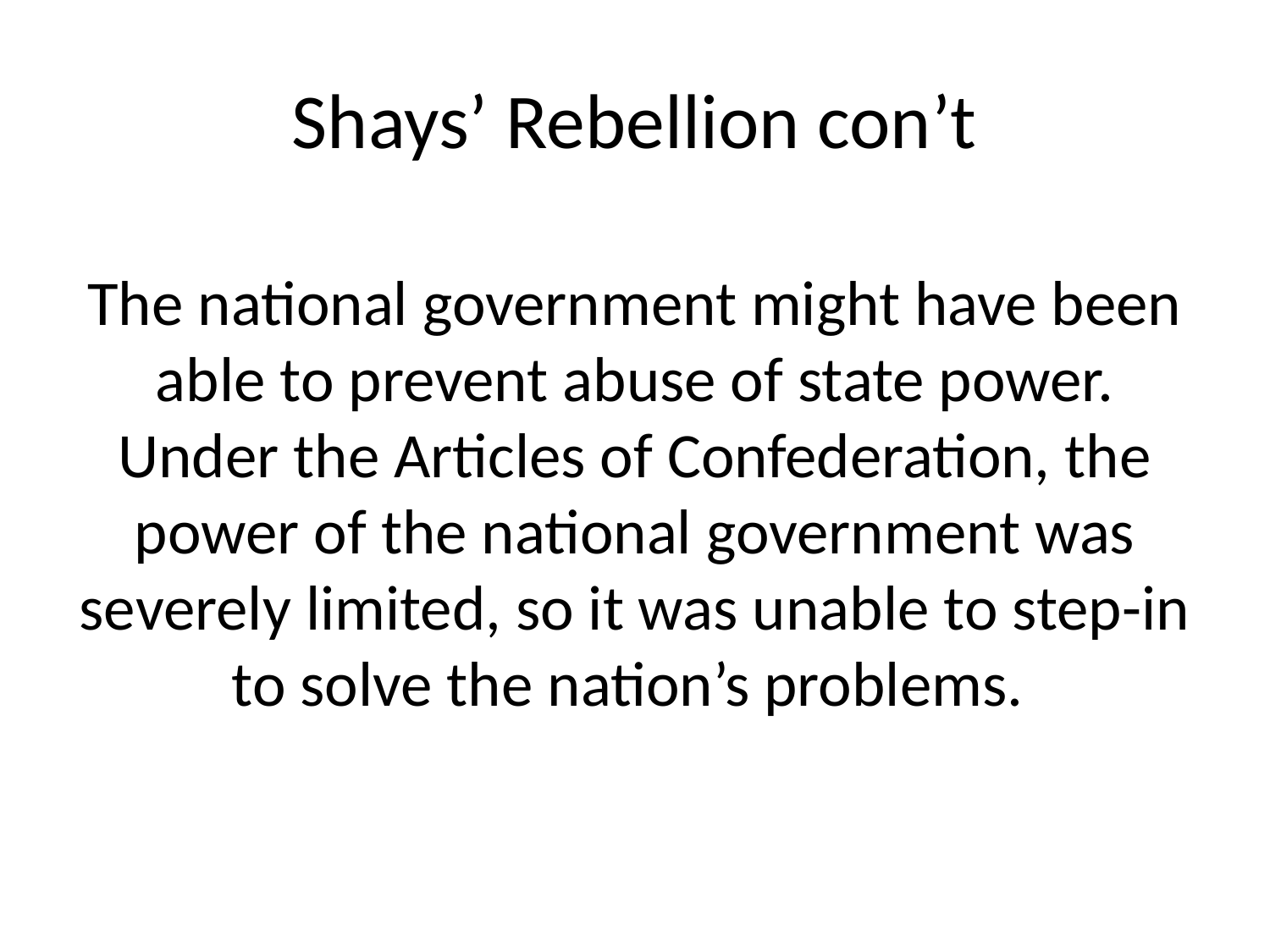

# Shays’ Rebellion con’t

The national government might have been able to prevent abuse of state power. Under the Articles of Confederation, the power of the national government was severely limited, so it was unable to step-in to solve the nation’s problems.